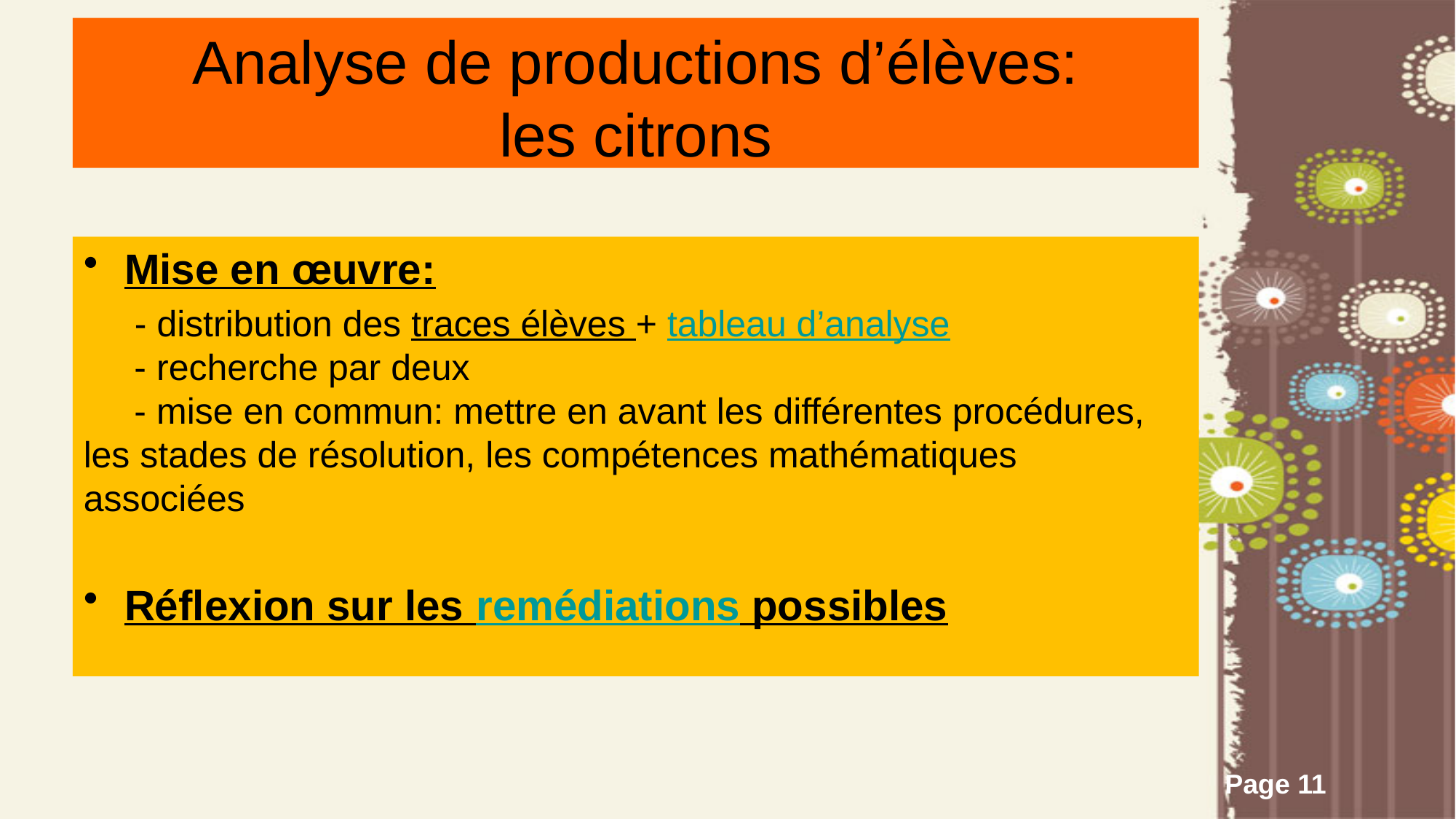

# Analyse de productions d’élèves: les citrons
Mise en œuvre:
     - distribution des traces élèves + tableau d’analyse
     - recherche par deux
     - mise en commun: mettre en avant les différentes procédures, les stades de résolution, les compétences mathématiques associées

Réflexion sur les remédiations possibles